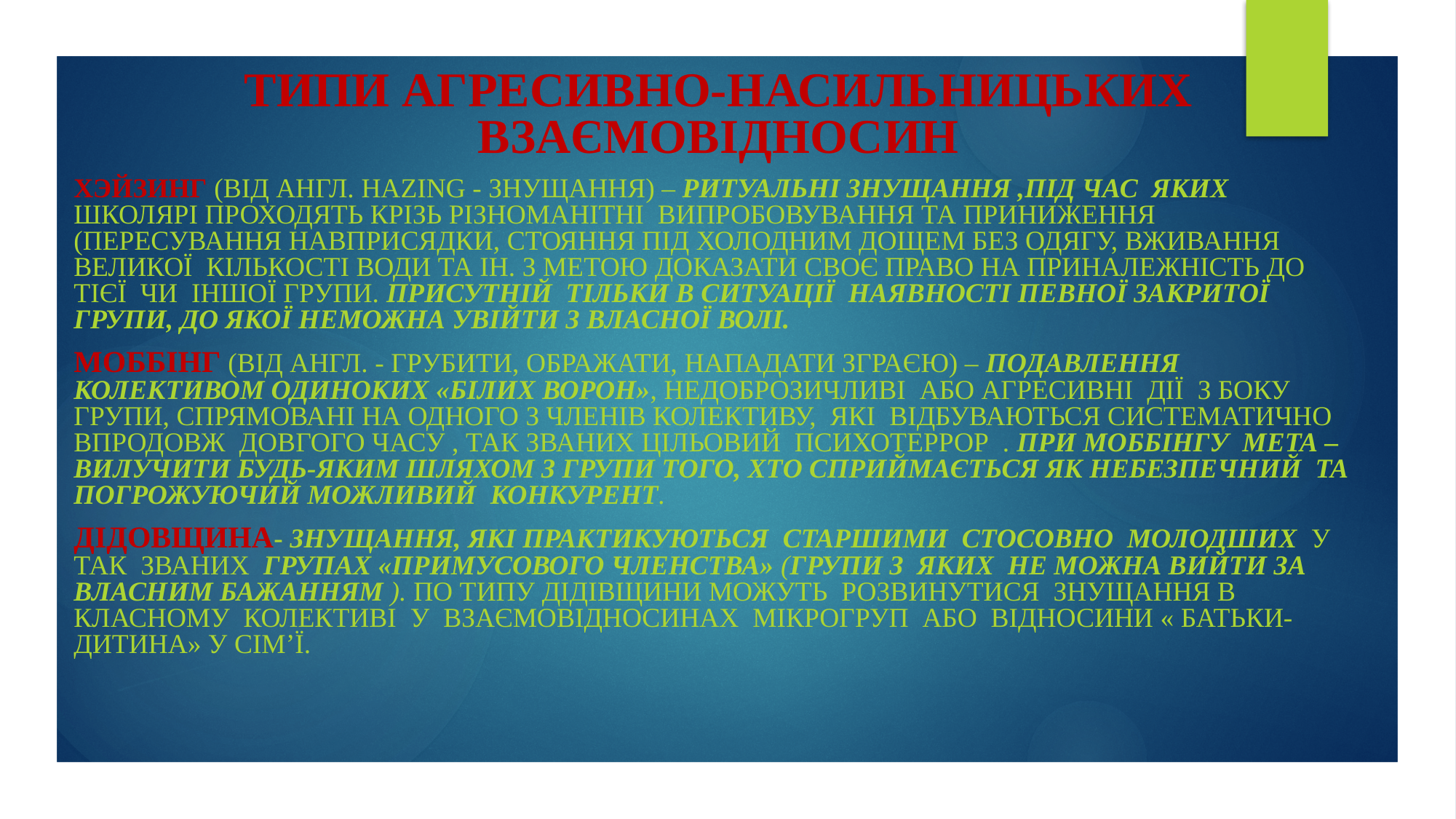

Типи агресивно-насильницьких взаємовідносин
Хэйзинг (від англ. hazing - знущання) – ритуальні знущання ,під час  яких  школярі проходять крізь різноманітні  випробовування та приниження (пересування навприсядки, стояння під холодним дощем без одягу, вживання великої  кількості води та ін. з метою доказати своє право на приналежність до тієї  чи  іншої групи. Присутній  тільки в ситуації  наявності певної закритої групи, до якої неможна увійти з власної волі.
Моббінг (від англ. - грубити, ображати, нападати зграєю) – подавлення колективом одиноких «білих ворон», недоброзичливі  або агресивні  дії  з боку групи, спрямовані на одного з членів колективу,  які  відбуваються систематично впродовж  довгого часу , так званих цільовий  психотеррор  . При моббінгу  мета – вилучити будь-яким шляхом з групи того, хто сприймається як небезпечний  та погрожуючий можливий  конкурент.
Дідовщина- знущання, які практикуються  старшими  стосовно  молодших  у  так  званих  групах «примусового членства» (групи з  яких  не можна вийти за власним бажанням ). По типу дідівщини можуть  розвинутися  знущання в класному  колективі  у  взаємовідносинах  мікрогруп  або  відносини « батьки-дитина» у сім’ї.